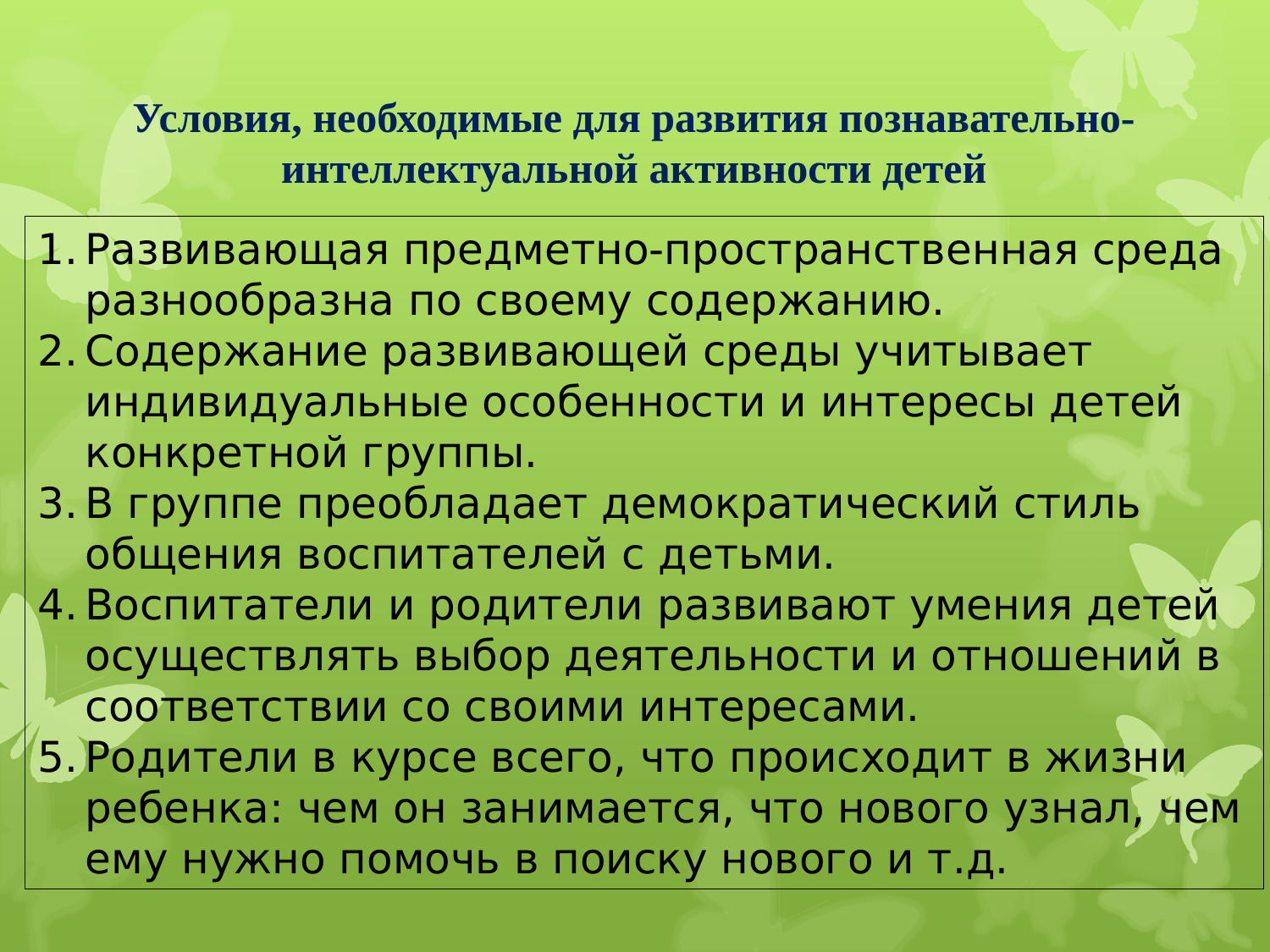

Условия, необходимые для развития познавательно-интеллектуальной активности детей
Развивающая предметно-пространственная среда разнообразна по своему содержанию.
Содержание развивающей среды учитывает индивидуальные особенности и интересы детей конкретной группы.
В группе преобладает демократический стиль общения воспитателей с детьми.
Воспитатели и родители развивают умения детей осуществлять выбор деятельности и отношений в соответствии со своими интересами.
Родители в курсе всего, что происходит в жизни ребенка: чем он занимается, что нового узнал, чем ему нужно помочь в поиску нового и т.д.